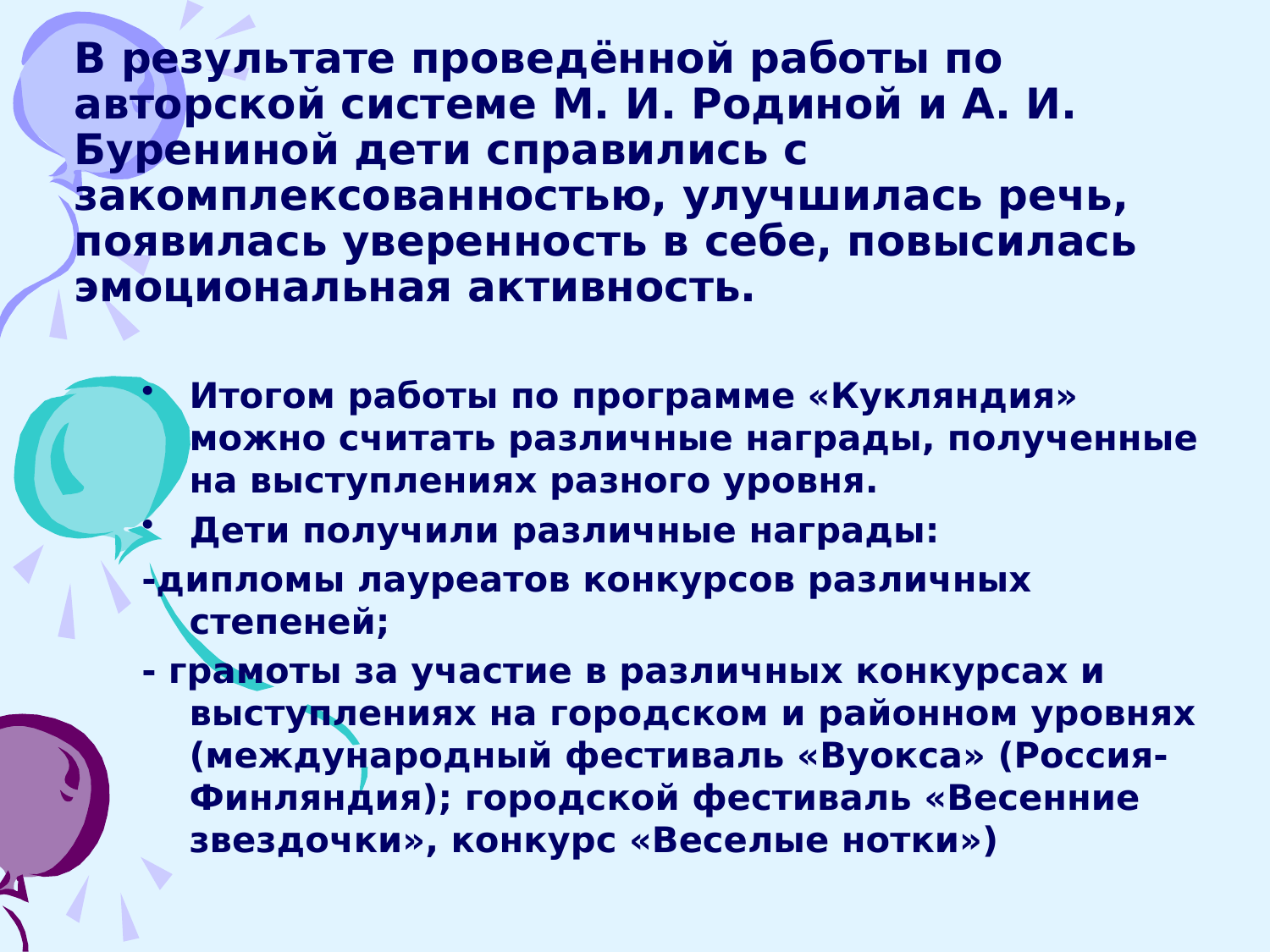

# В результате проведённой работы по авторской системе М. И. Родиной и А. И. Бурениной дети справились с закомплексованностью, улучшилась речь, появилась уверенность в себе, повысилась эмоциональная активность.
Итогом работы по программе «Кукляндия» можно считать различные награды, полученные на выступлениях разного уровня.
Дети получили различные награды:
-дипломы лауреатов конкурсов различных степеней;
- грамоты за участие в различных конкурсах и выступлениях на городском и районном уровнях (международный фестиваль «Вуокса» (Россия-Финляндия); городской фестиваль «Весенние звездочки», конкурс «Веселые нотки»)